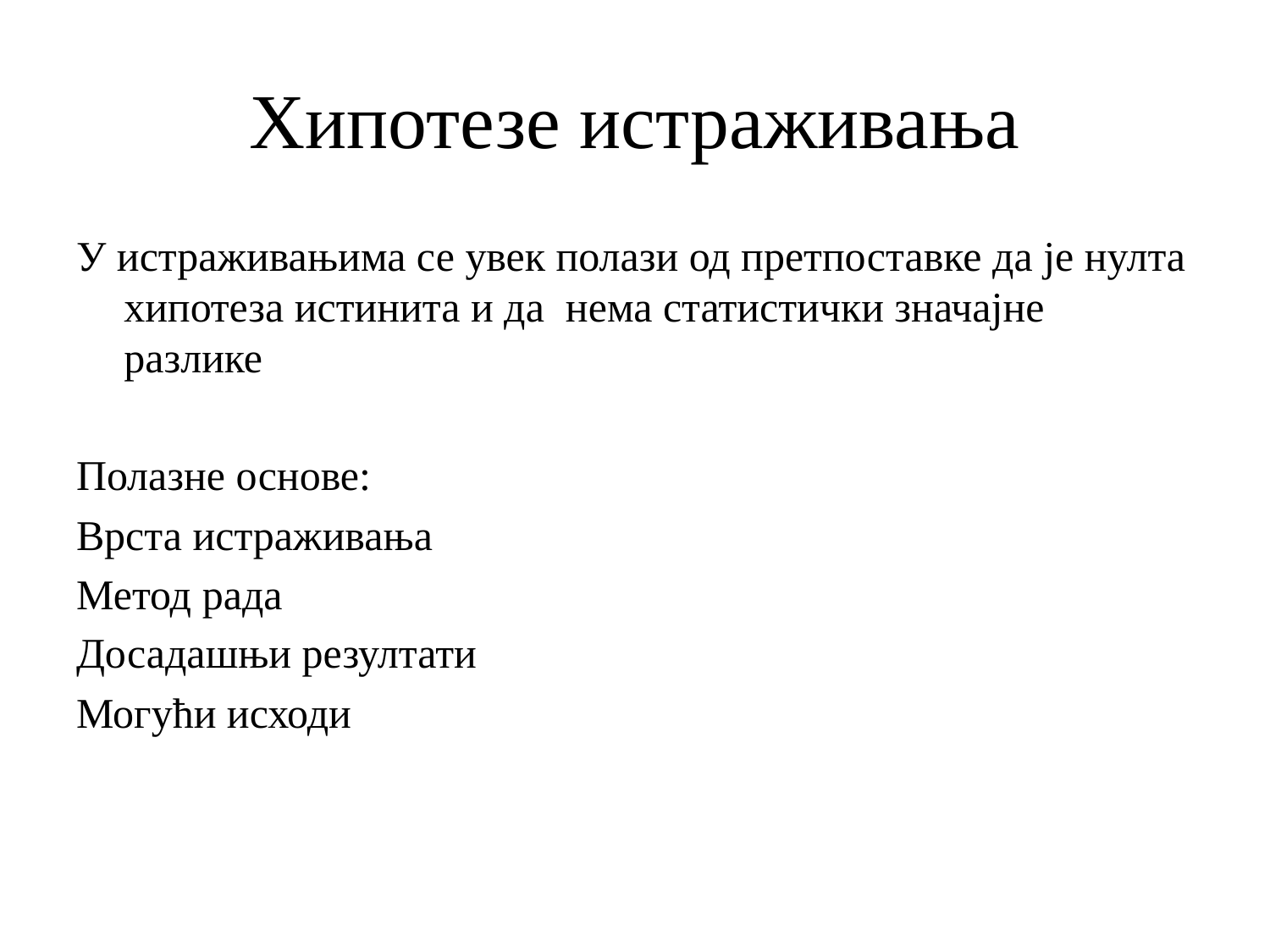

# Хипотезе истраживања
У истраживањима се увек полази од претпоставке да је нулта хипотеза истинита и да  нема статистички значајне разлике

Полазне основе:
Врста истраживања
Метод рада
Досадашњи резултати
Могући исходи